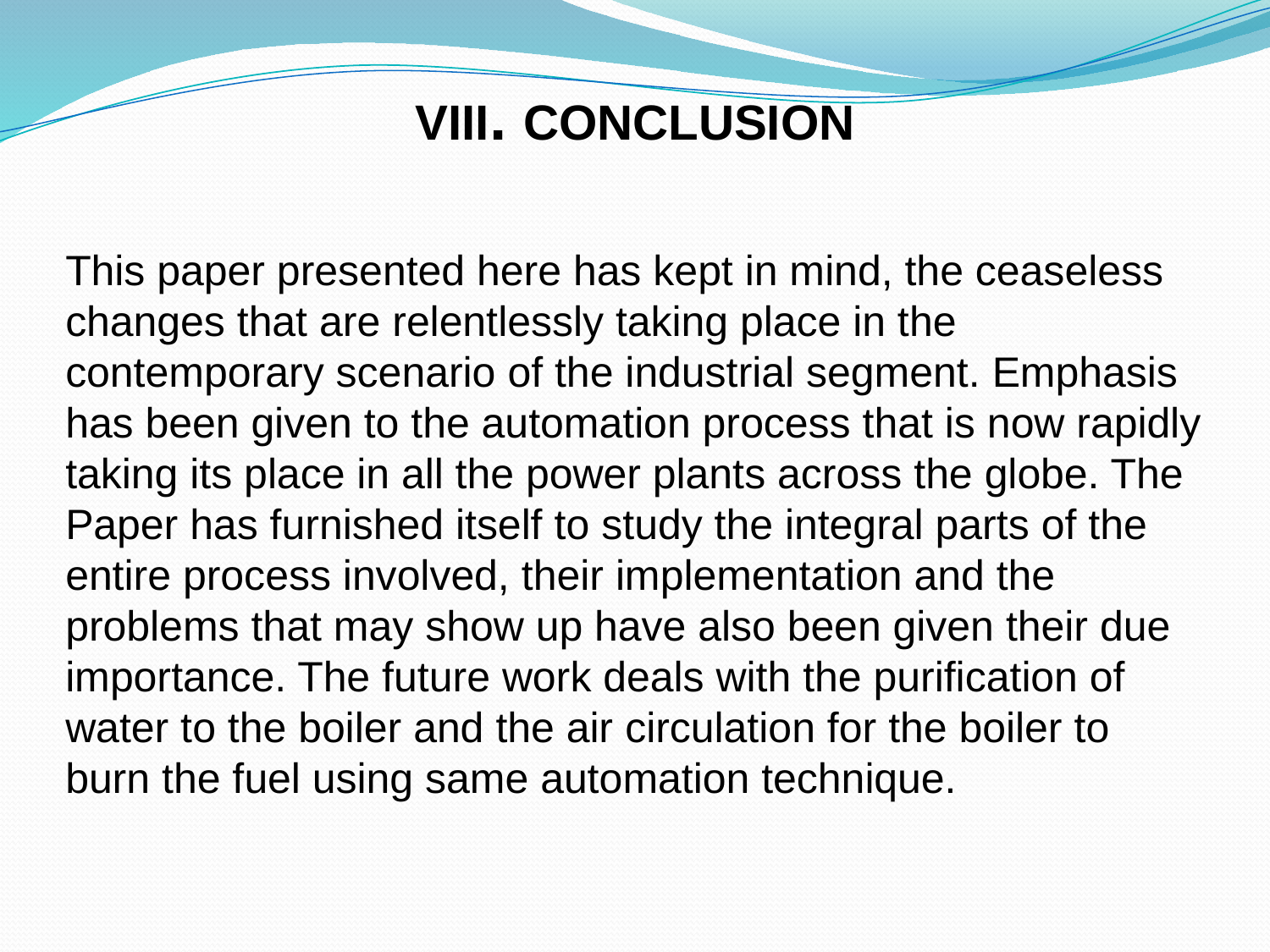

VIII. CONCLUSION

This paper presented here has kept in mind, the ceaseless changes that are relentlessly taking place in the contemporary scenario of the industrial segment. Emphasis has been given to the automation process that is now rapidly taking its place in all the power plants across the globe. The Paper has furnished itself to study the integral parts of the entire process involved, their implementation and the problems that may show up have also been given their due importance. The future work deals with the purification of water to the boiler and the air circulation for the boiler to burn the fuel using same automation technique.